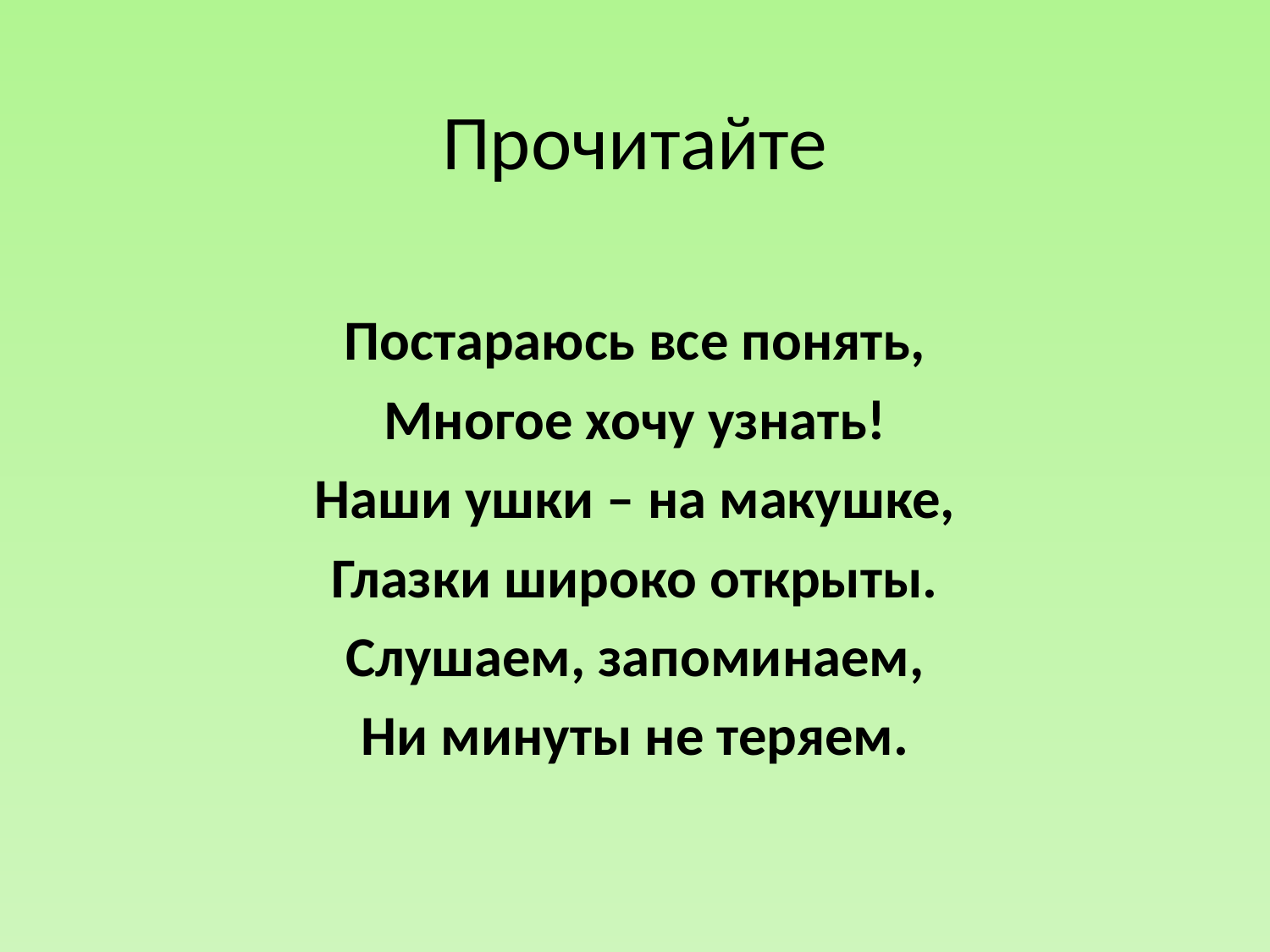

# Прочитайте
Постараюсь все понять,
Многое хочу узнать!
Наши ушки – на макушке,
Глазки широко открыты.
Слушаем, запоминаем,
Ни минуты не теряем.